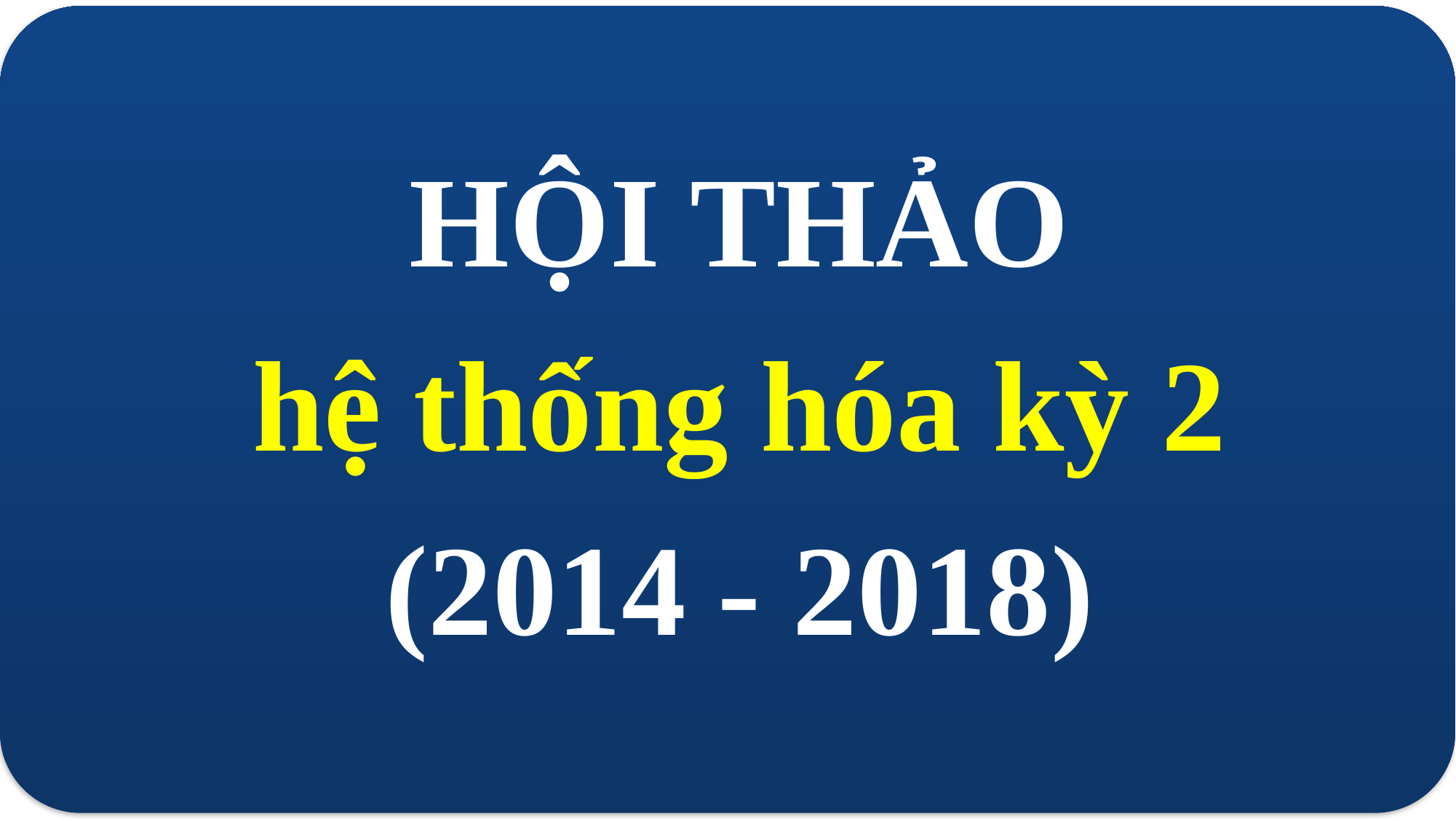

HỘI THẢO
hệ thống hóa kỳ 2
(2014 - 2018)